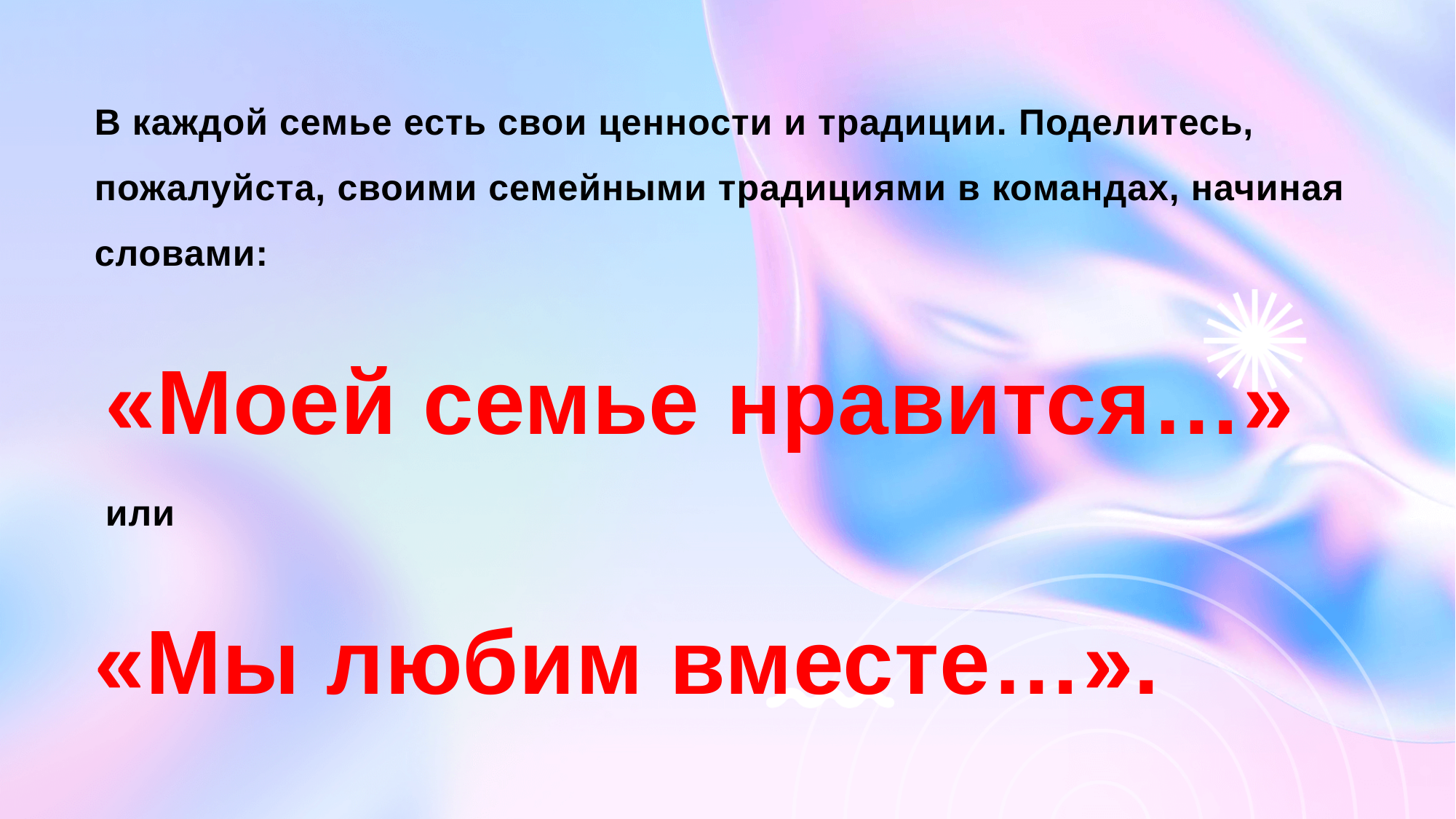

В каждой семье есть свои ценности и традиции. Поделитесь, пожалуйста, своими семейными традициями в командах, начиная словами:
 «Моей семье нравится…»
 или
«Мы любим вместе…».